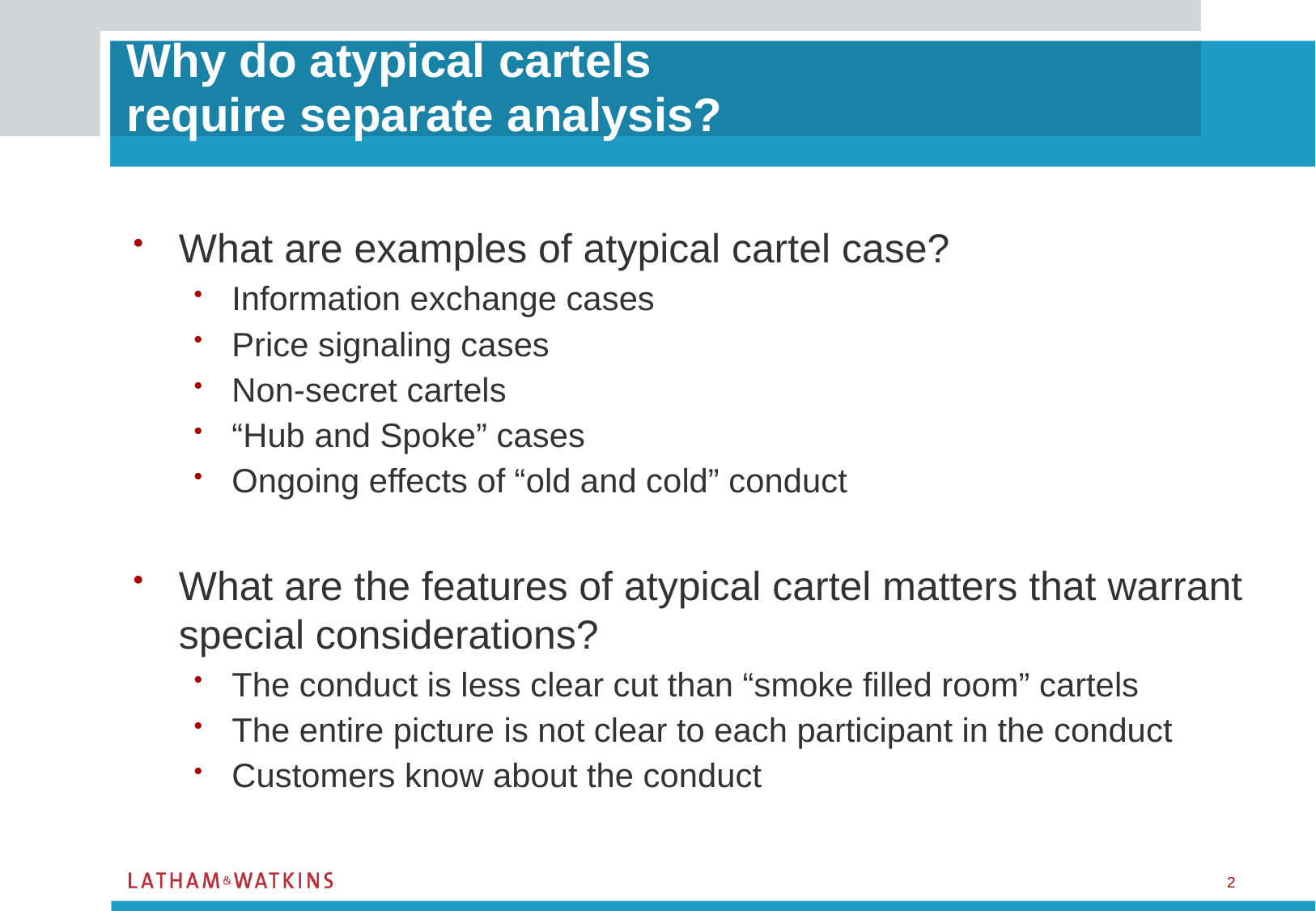

# Why do atypical cartels require separate analysis?
What are examples of atypical cartel case?
Information exchange cases
Price signaling cases
Non-secret cartels
“Hub and Spoke” cases
Ongoing effects of “old and cold” conduct

What are the features of atypical cartel matters that warrant special considerations?
The conduct is less clear cut than “smoke filled room” cartels
The entire picture is not clear to each participant in the conduct
Customers know about the conduct

2